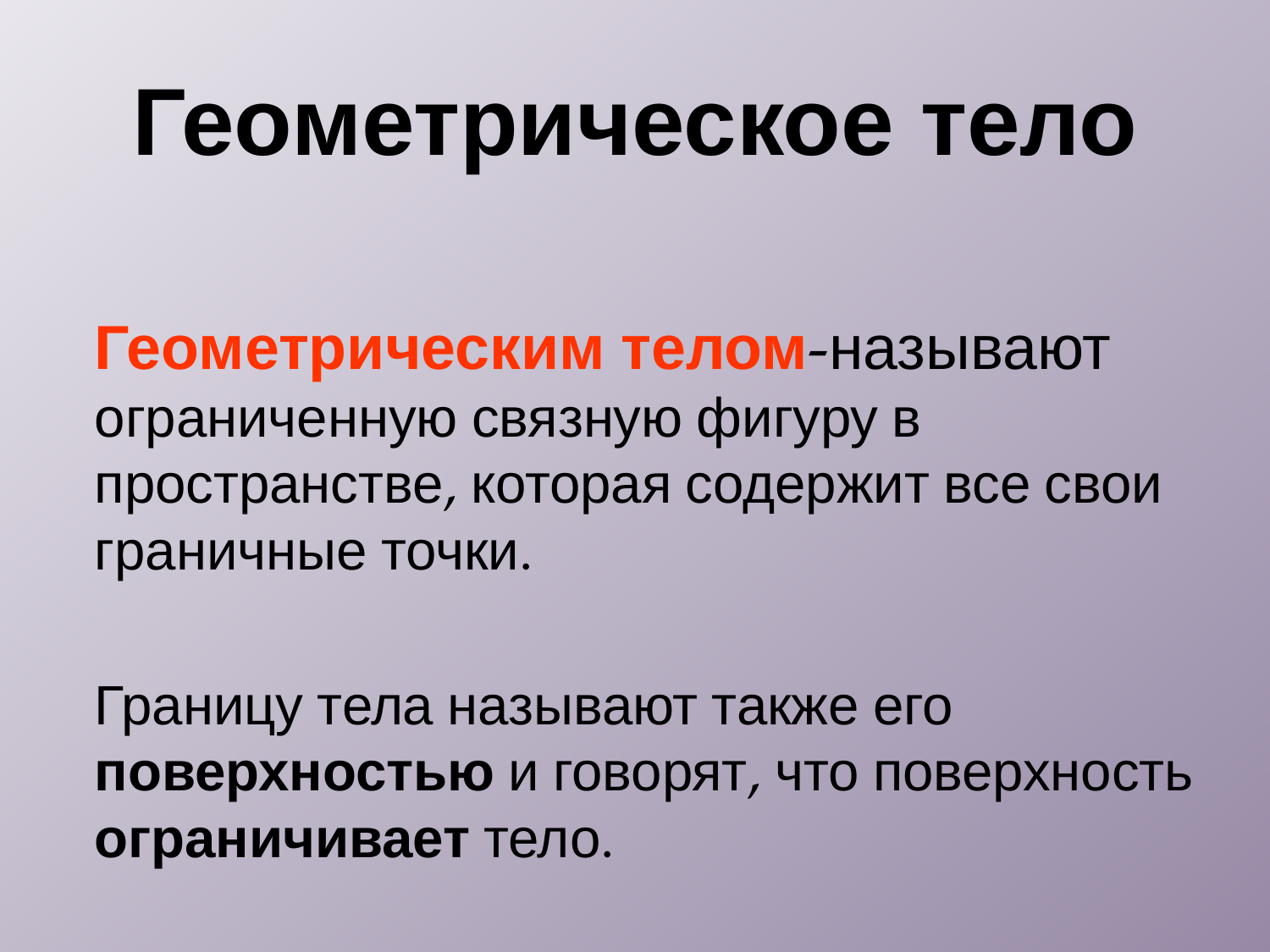

# Геометрическое тело

Геометрическим телом-называют ограниченную связную фигуру в пространстве, которая содержит все свои граничные точки.

Границу тела называют также его поверхностью и говорят, что поверхность ограничивает тело.